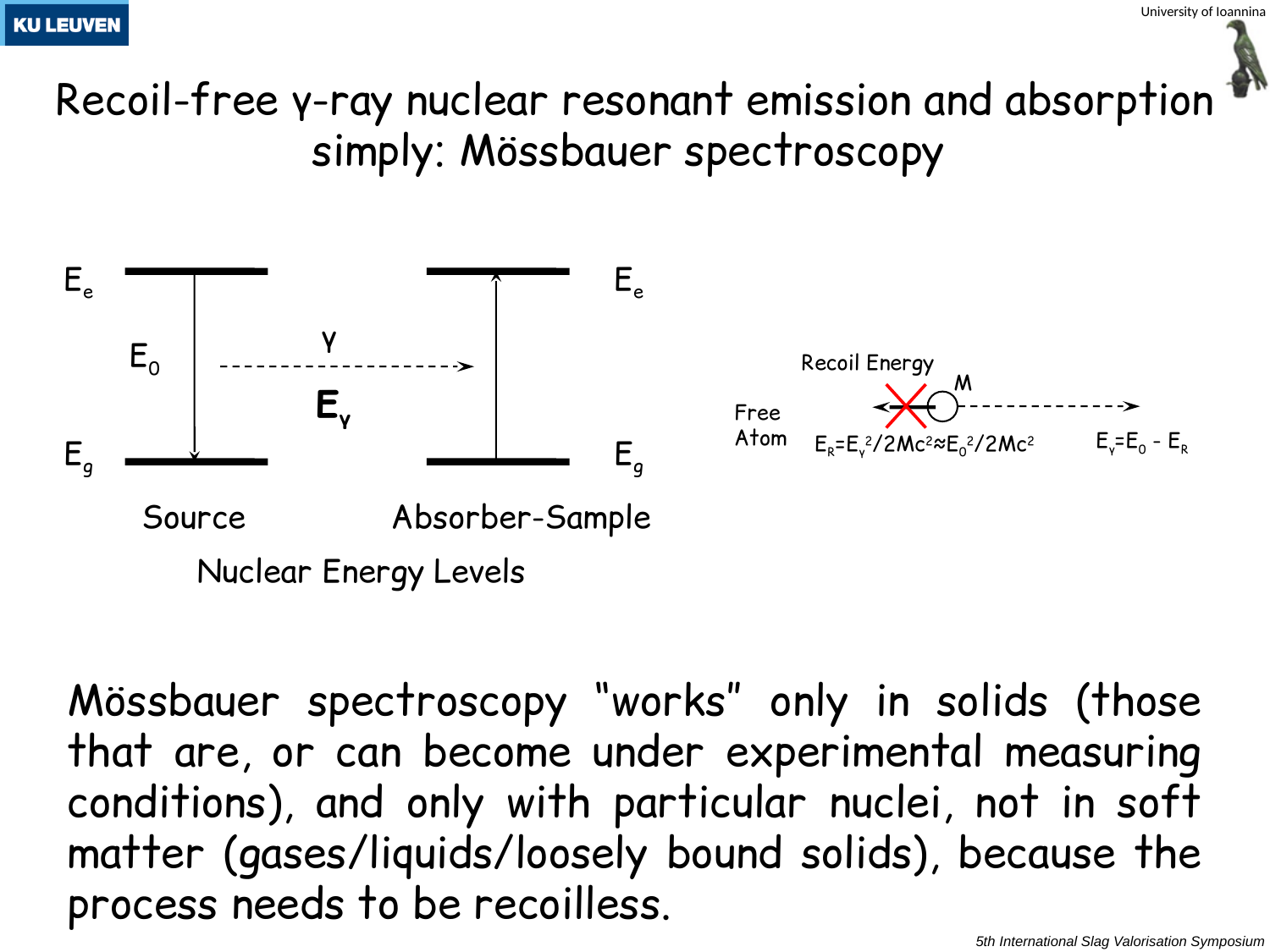

Recoil-free γ-ray nuclear resonant emission and absorption
simply: Mössbauer spectroscopy
Ee
Ee

γ
Ε0

Eγ
Εg
Εg

Source
Absorber-Sample
Nuclear Energy Levels
Recoil Energy
M

Free
Atom

Eγ=E0 - ΕR
ER=Eγ2/2Mc2≈E02/2Mc2
Mössbauer spectroscopy “works” only in solids (those that are, or can become under experimental measuring conditions), and only with particular nuclei, not in soft matter (gases/liquids/loosely bound solids), because the process needs to be recoilless.